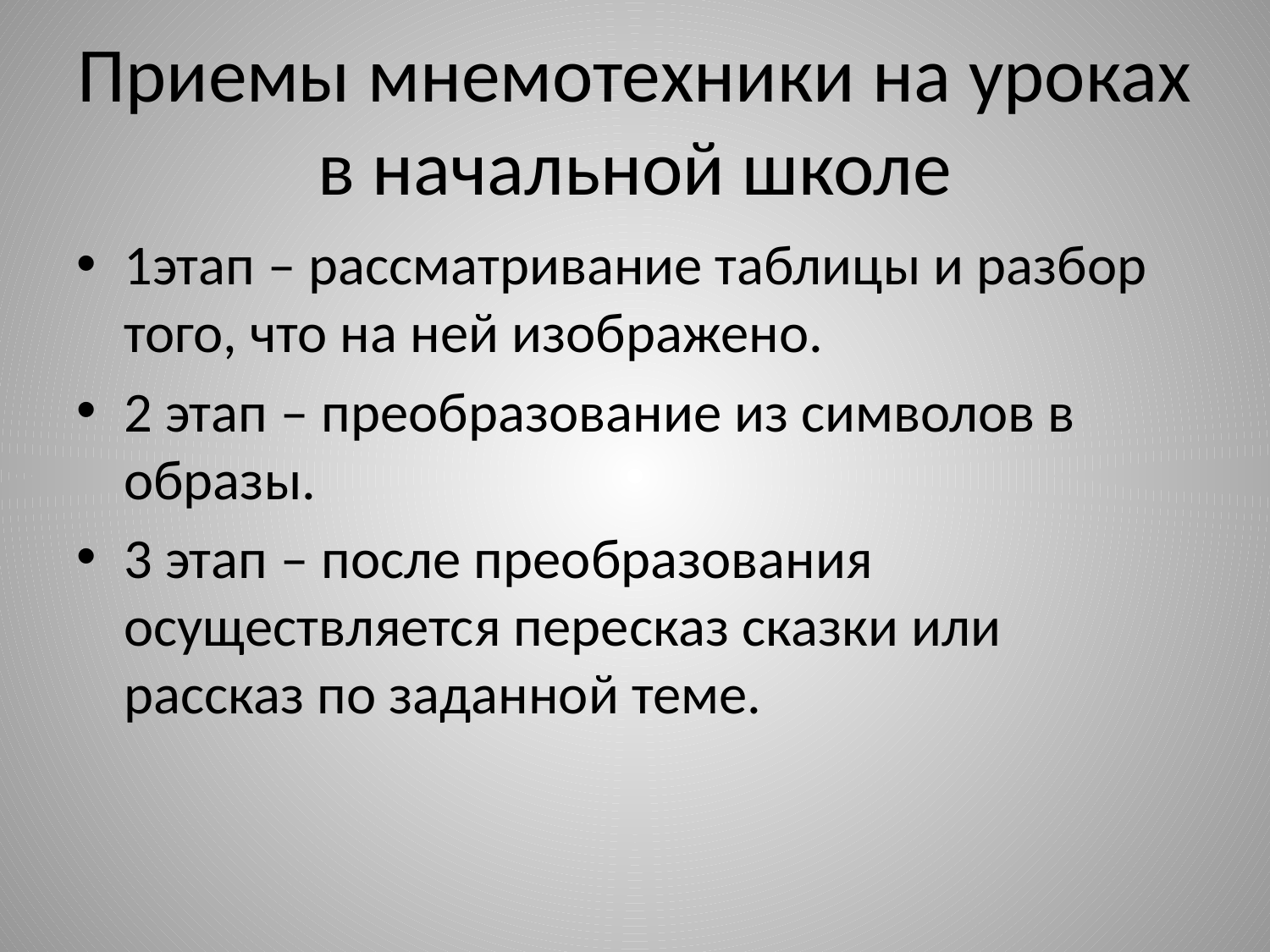

# Приемы мнемотехники на уроках в начальной школе
1этап – рассматривание таблицы и разбор того, что на ней изображено.
2 этап – преобразование из символов в образы.
3 этап – после преобразования осуществляется пересказ сказки или рассказ по заданной теме.